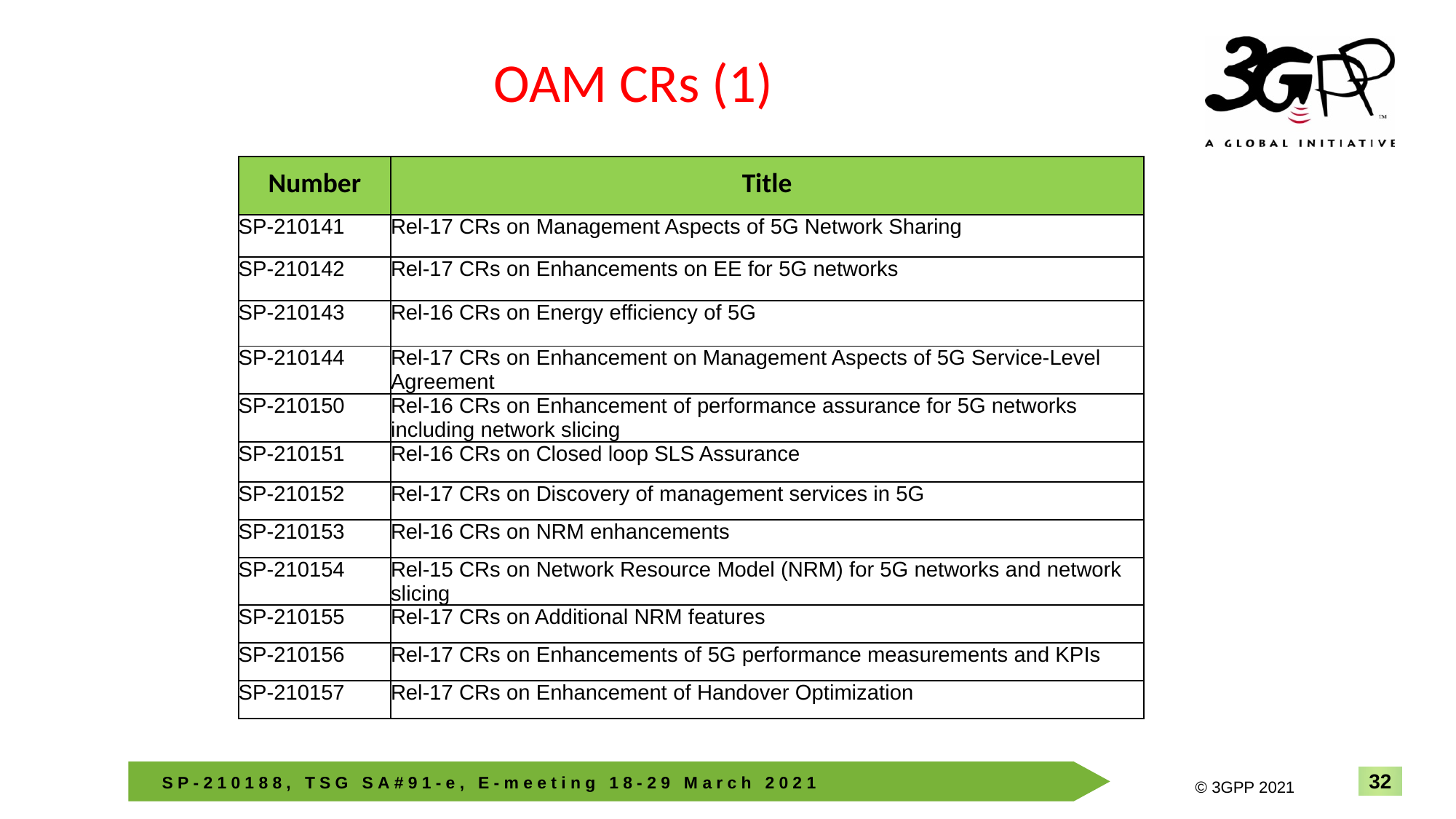

# OAM CRs (1)
| Number | Title |
| --- | --- |
| SP-210141 | Rel-17 CRs on Management Aspects of 5G Network Sharing |
| SP-210142 | Rel-17 CRs on Enhancements on EE for 5G networks |
| SP-210143 | Rel-16 CRs on Energy efficiency of 5G |
| SP-210144 | Rel-17 CRs on Enhancement on Management Aspects of 5G Service-Level Agreement |
| SP-210150 | Rel-16 CRs on Enhancement of performance assurance for 5G networks including network slicing |
| SP-210151 | Rel-16 CRs on Closed loop SLS Assurance |
| SP-210152 | Rel-17 CRs on Discovery of management services in 5G |
| SP-210153 | Rel-16 CRs on NRM enhancements |
| SP-210154 | Rel-15 CRs on Network Resource Model (NRM) for 5G networks and network slicing |
| SP-210155 | Rel-17 CRs on Additional NRM features |
| SP-210156 | Rel-17 CRs on Enhancements of 5G performance measurements and KPIs |
| SP-210157 | Rel-17 CRs on Enhancement of Handover Optimization |